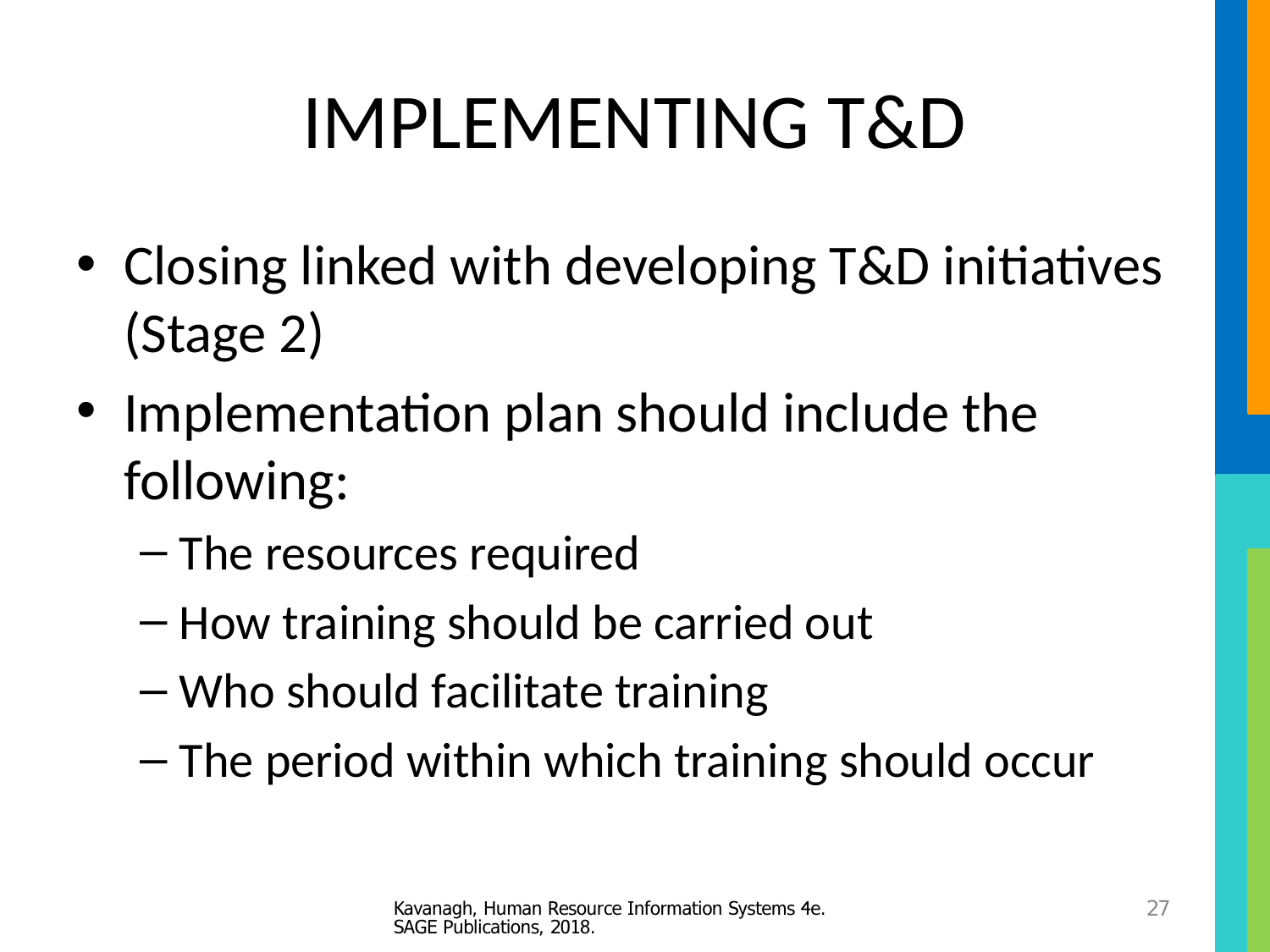

# IMPLEMENTING T&D
Closing linked with developing T&D initiatives (Stage 2)
Implementation plan should include the following:
The resources required
How training should be carried out
Who should facilitate training
The period within which training should occur
Kavanagh, Human Resource Information Systems 4e. SAGE Publications, 2018.
27